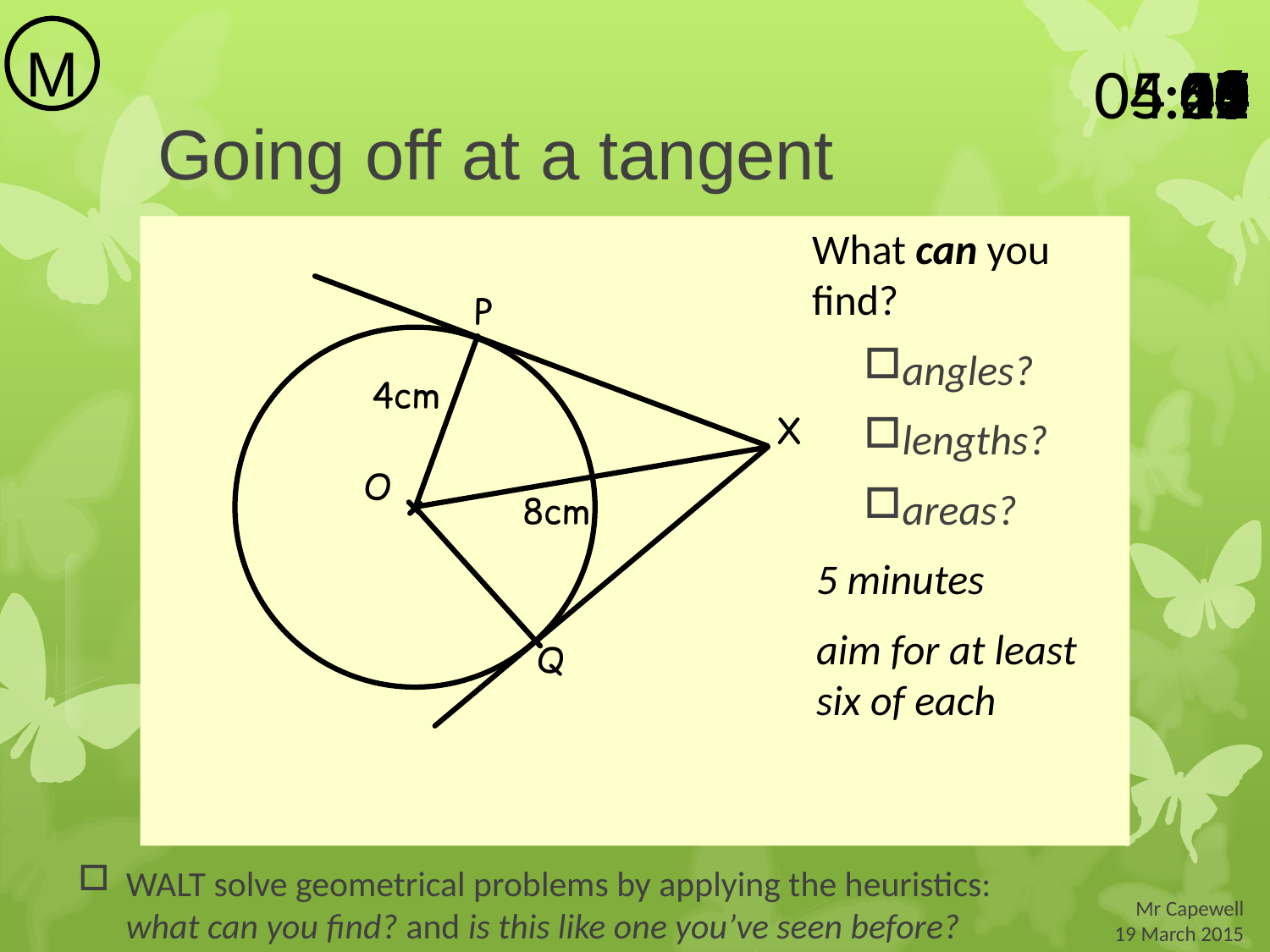

M

0

5

4

:

0

5

4

3

2

1

0

0

9

8

7

6

5

4

3

2

1

0

9

8

7

6

5

4

3

2

1

0

9

8

7

6

5

4

3

2

1

0

9

8

7

6

5

4

3

2

1

0

9

8

7

6

5

4

3

2

1

0

9

8

7

6

5

4

3

2

1

0
Going off at a tangent
What can you find?
angles?
lengths?
areas?
5 minutes
aim for at least  six of each

4cm
8cm
P
X
O
Q

WALT solve geometrical problems by applying the heuristics: what can you find? and is this like one you’ve seen before?
Mr Capewell
 19 March 2015